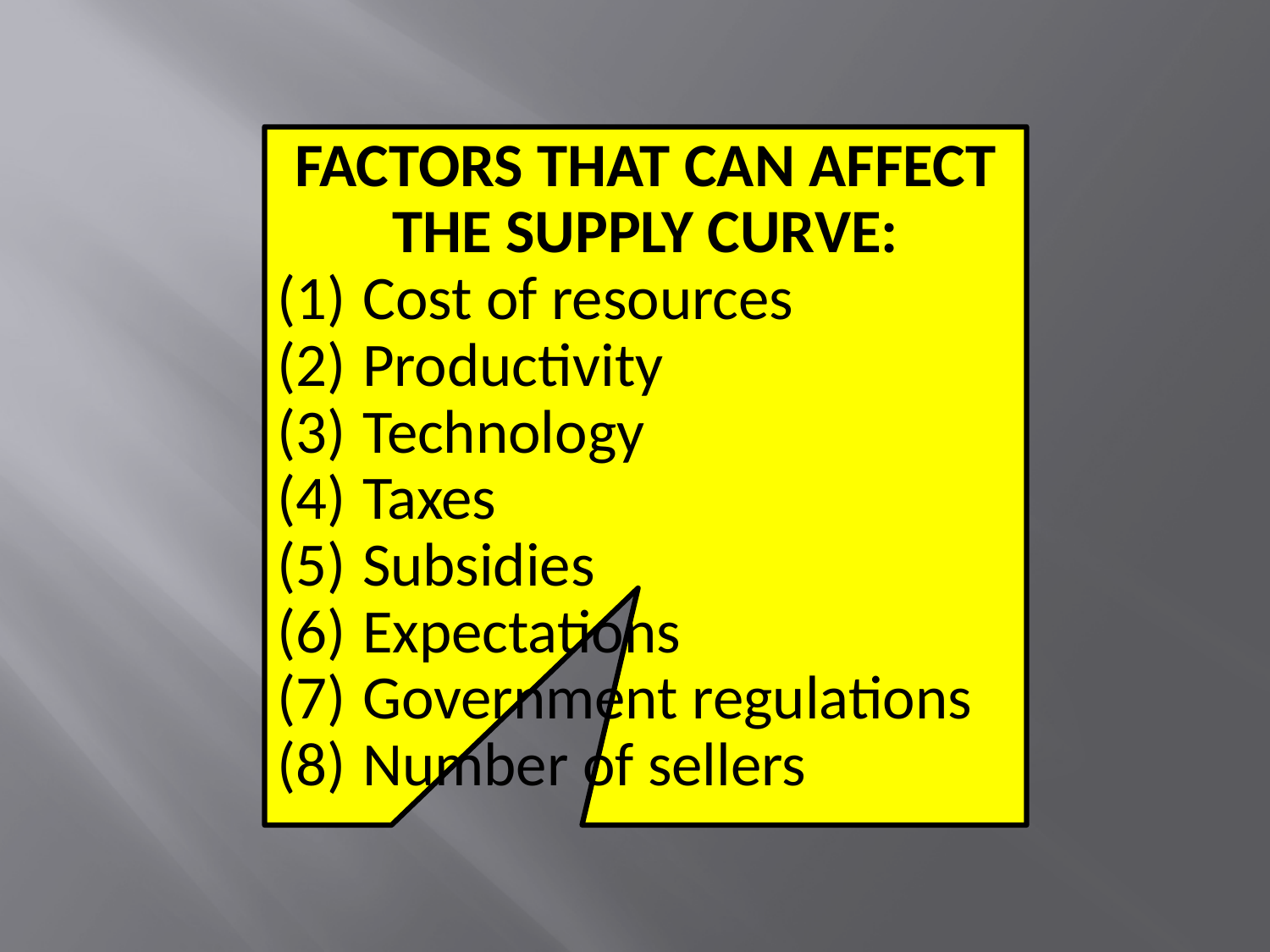

FACTORS THAT CAN AFFECT THE SUPPLY CURVE:
 Cost of resources
 Productivity
 Technology
 Taxes
 Subsidies
 Expectations
 Government regulations
 Number of sellers